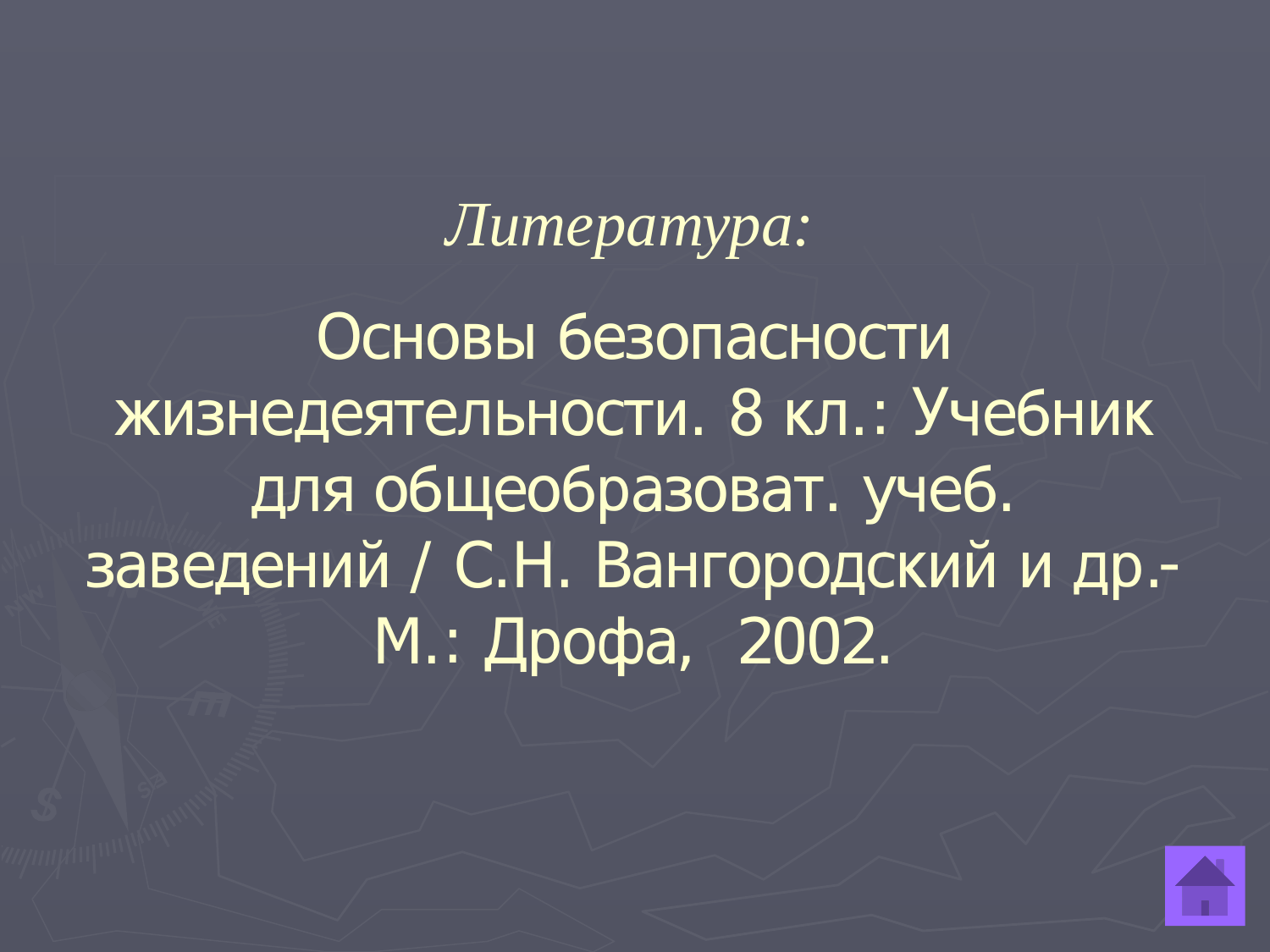

Литература:
Основы безопасности жизнедеятельности. 8 кл.: Учебник для общеобразоват. учеб. заведений / С.Н. Вангородский и др.- М.: Дрофа,  2002.